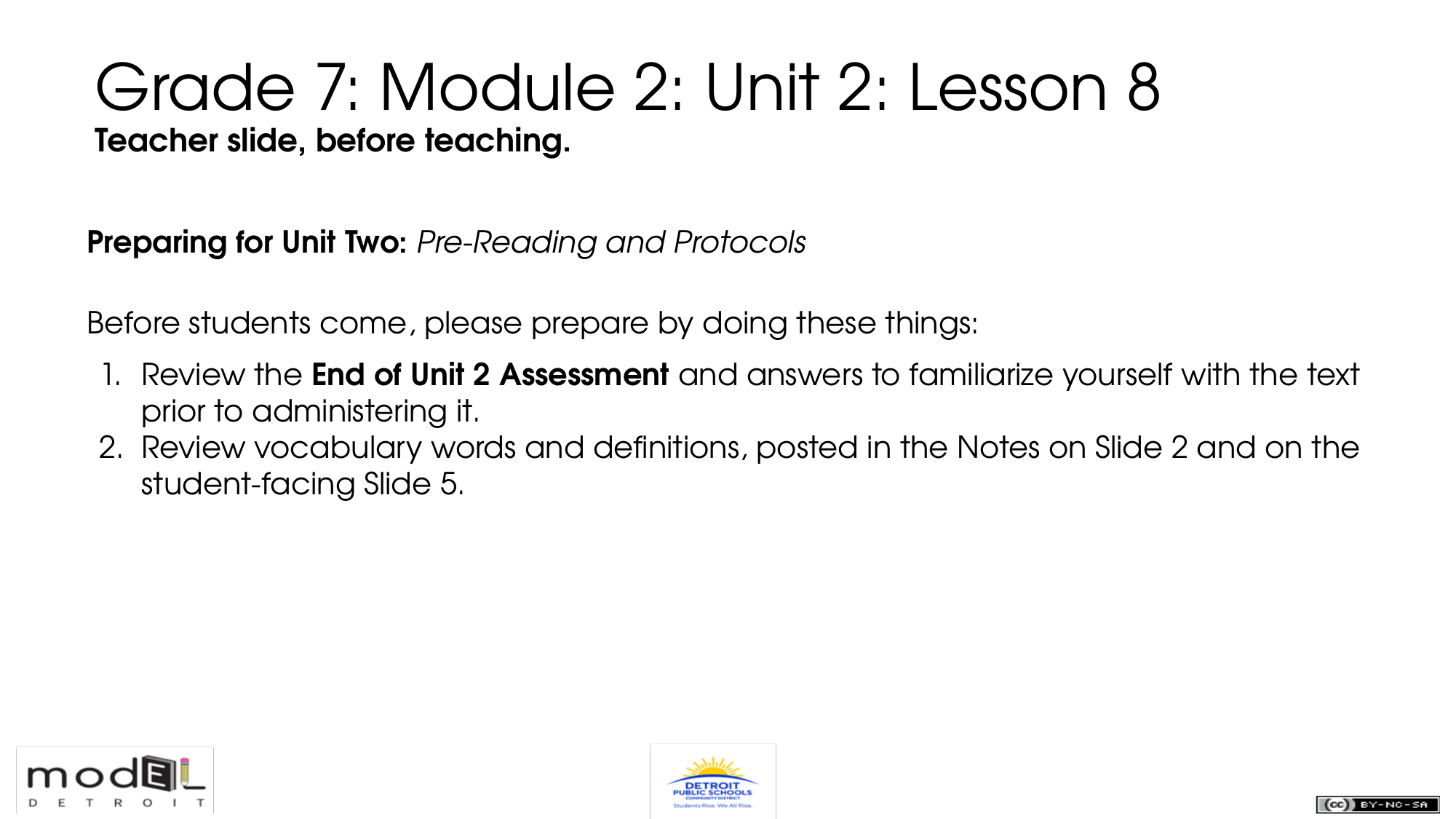

Grade 7: Module 2: Unit 2: Lesson 8
Teacher slide, before teaching.
Preparing for Unit Two: Pre-Reading and Protocols

Before students come, please prepare by doing these things:
Review the End of Unit 2 Assessment and answers to familiarize yourself with the text prior to administering it.
Review vocabulary words and definitions, posted in the Notes on Slide 2 and on the student-facing Slide 5.